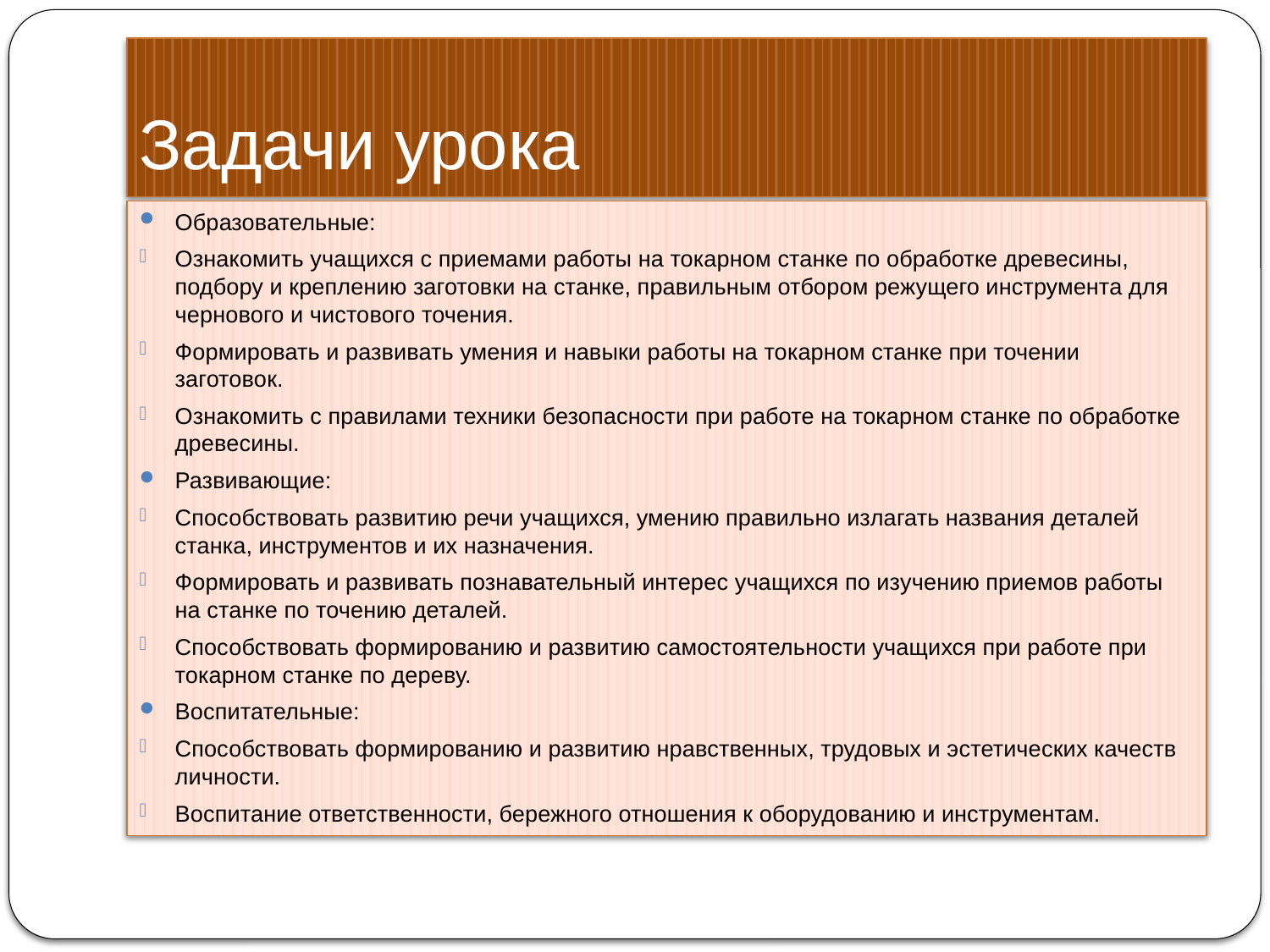

# Задачи урока
Образовательные:
Ознакомить учащихся с приемами работы на токарном станке по обработке древесины, подбору и креплению заготовки на станке, правильным отбором режущего инструмента для чернового и чистового точения.
Формировать и развивать умения и навыки работы на токарном станке при точении заготовок.
Ознакомить с правилами техники безопасности при работе на токарном станке по обработке древесины.
Развивающие:
Способствовать развитию речи учащихся, умению правильно излагать названия деталей станка, инструментов и их назначения.
Формировать и развивать познавательный интерес учащихся по изучению приемов работы на станке по точению деталей.
Способствовать формированию и развитию самостоятельности учащихся при работе при токарном станке по дереву.
Воспитательные:
Способствовать формированию и развитию нравственных, трудовых и эстетических качеств личности.
Воспитание ответственности, бережного отношения к оборудованию и инструментам.